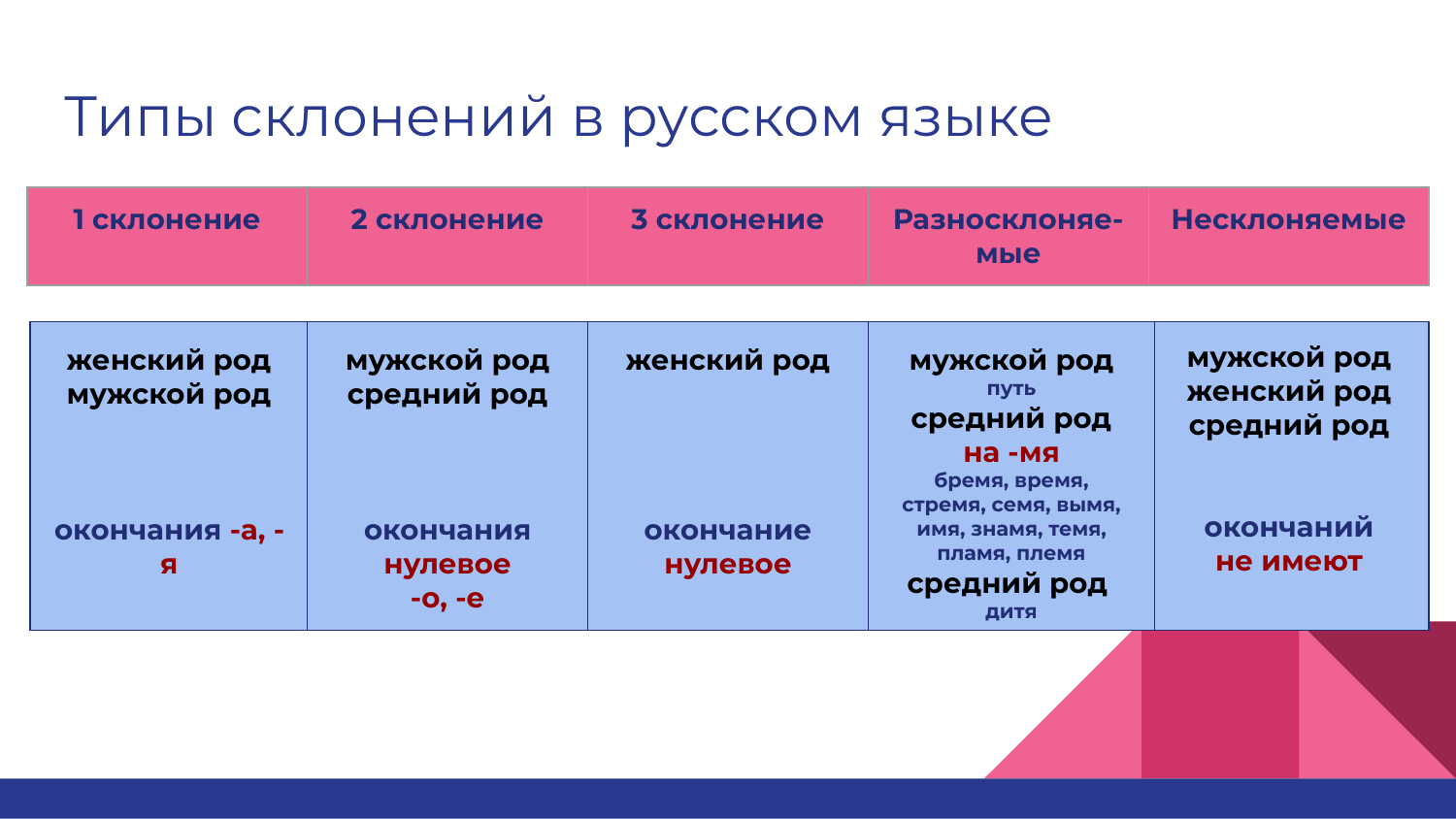

# Типы склонений в русском языке
| 1 склонение | 2 склонение | 3 склонение | Разносклоняе-мые | Несклоняемые |
| --- | --- | --- | --- | --- |

мужской род
женский род
средний род

окончаний
не имеют

женский род
мужской род

окончания -а, -я
мужской род
средний род

окончания нулевое
-о, -е

женский род

окончание нулевое
мужской род
путь
средний род на -мя
бремя, время, стремя, семя, вымя, имя, знамя, темя, пламя, племя
средний род
дитя